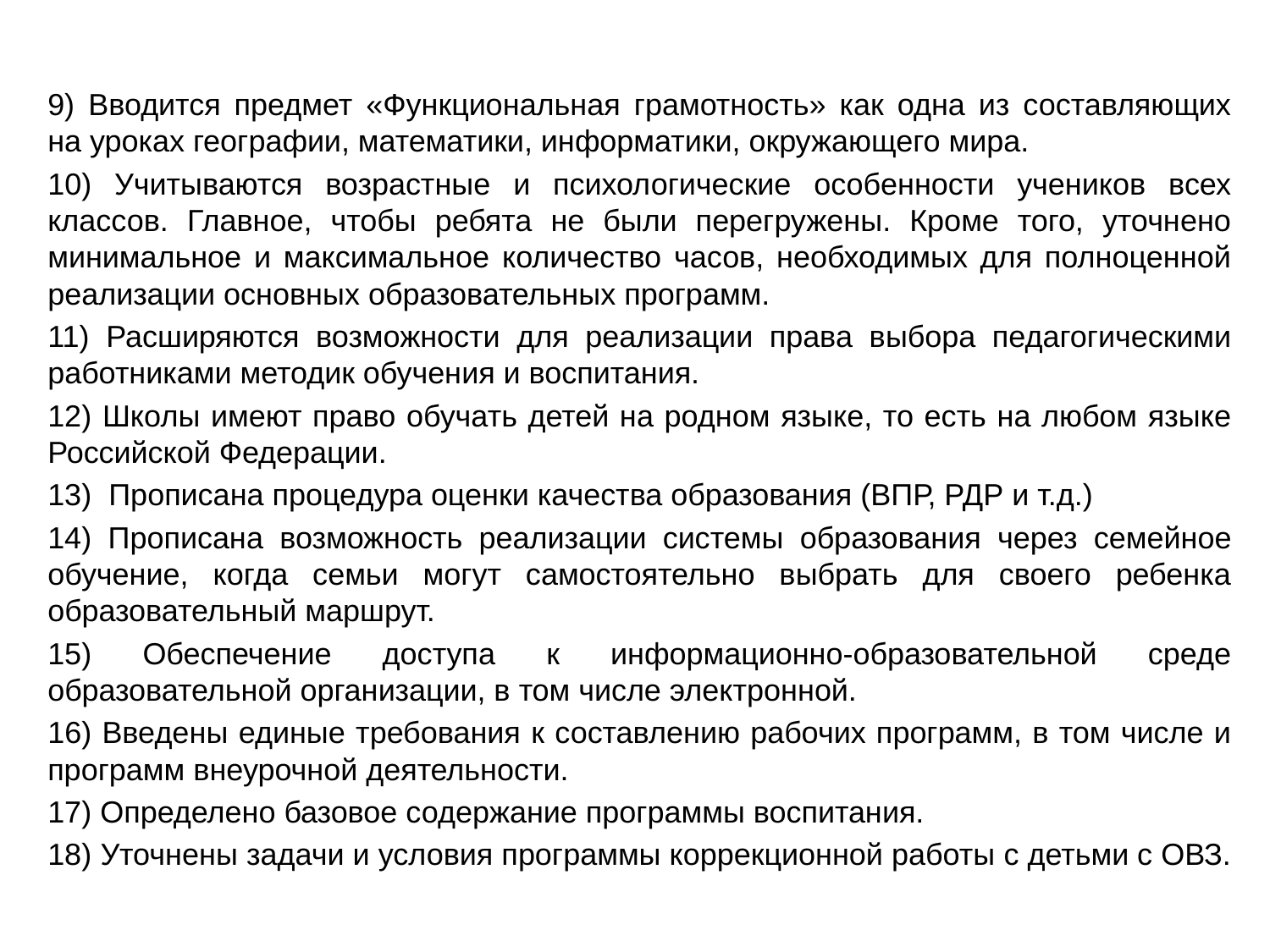

9) Вводится предмет «Функциональная грамотность» как одна из составляющих на уроках географии, математики, информатики, окружающего мира.
10) Учитываются возрастные и психологические особенности учеников всех классов. Главное, чтобы ребята не были перегружены. Кроме того, уточнено минимальное и максимальное количество часов, необходимых для полноценной реализации основных образовательных программ.
11) Расширяются возможности для реализации права выбора педагогическими работниками методик обучения и воспитания.
12) Школы имеют право обучать детей на родном языке, то есть на любом языке Российской Федерации.
13)  Прописана процедура оценки качества образования (ВПР, РДР и т.д.)
14) Прописана возможность реализации системы образования через семейное обучение, когда семьи могут самостоятельно выбрать для своего ребенка образовательный маршрут.
15) Обеспечение доступа к информационно-образовательной среде образовательной организации, в том числе электронной.
16) Введены единые требования к составлению рабочих программ, в том числе и программ внеурочной деятельности.
17) Определено базовое содержание программы воспитания.
18) Уточнены задачи и условия программы коррекционной работы с детьми с ОВЗ.

#